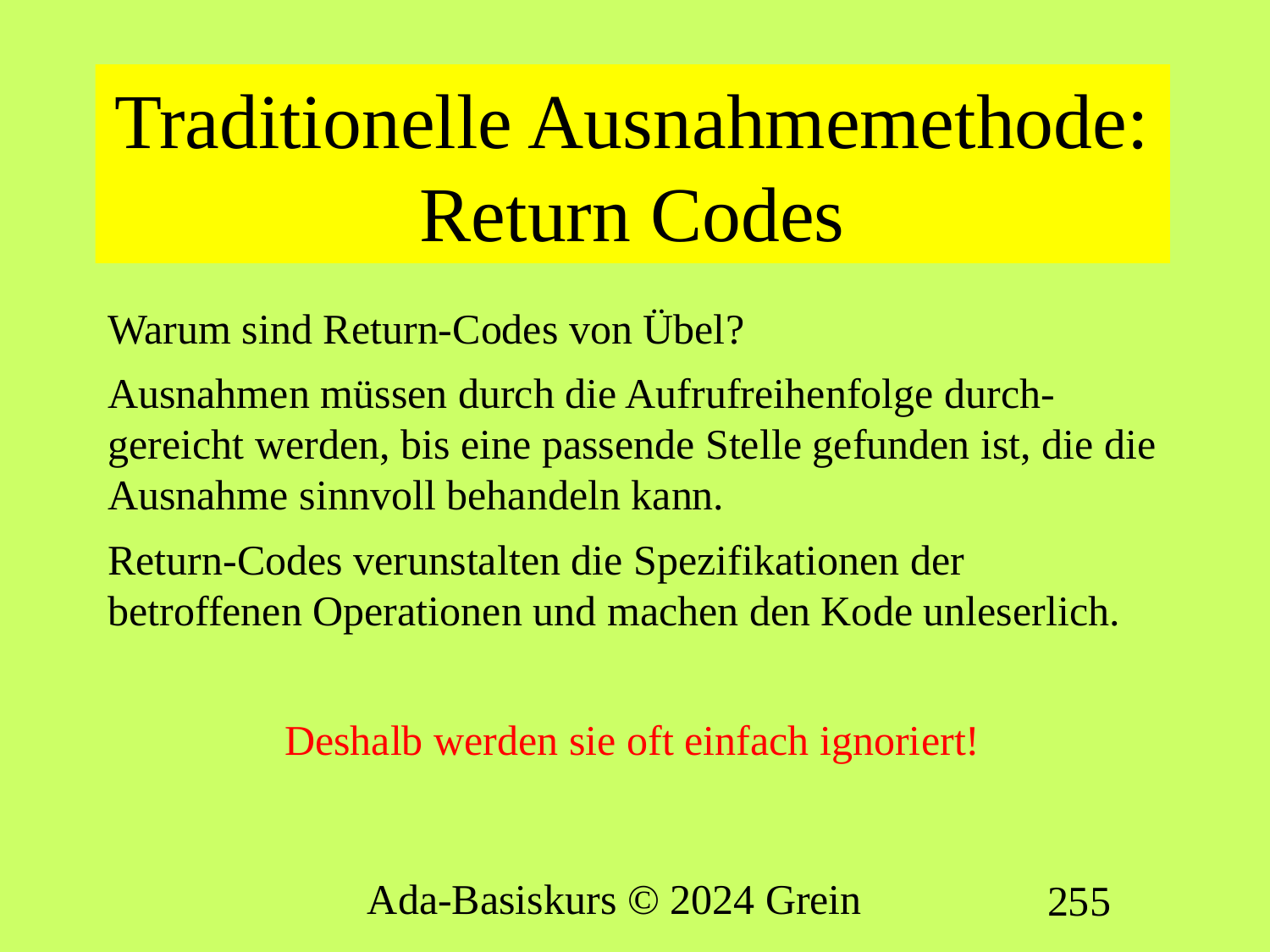

# Traditionelle Ausnahmemethode: Return Codes
Warum sind Return-Codes von Übel?
Ausnahmen müssen durch die Aufrufreihenfolge durch-gereicht werden, bis eine passende Stelle gefunden ist, die die Ausnahme sinnvoll behandeln kann.
Return-Codes verunstalten die Spezifikationen der betroffenen Operationen und machen den Kode unleserlich.

Deshalb werden sie oft einfach ignoriert!
Ada-Basiskurs © 2024 Grein
255